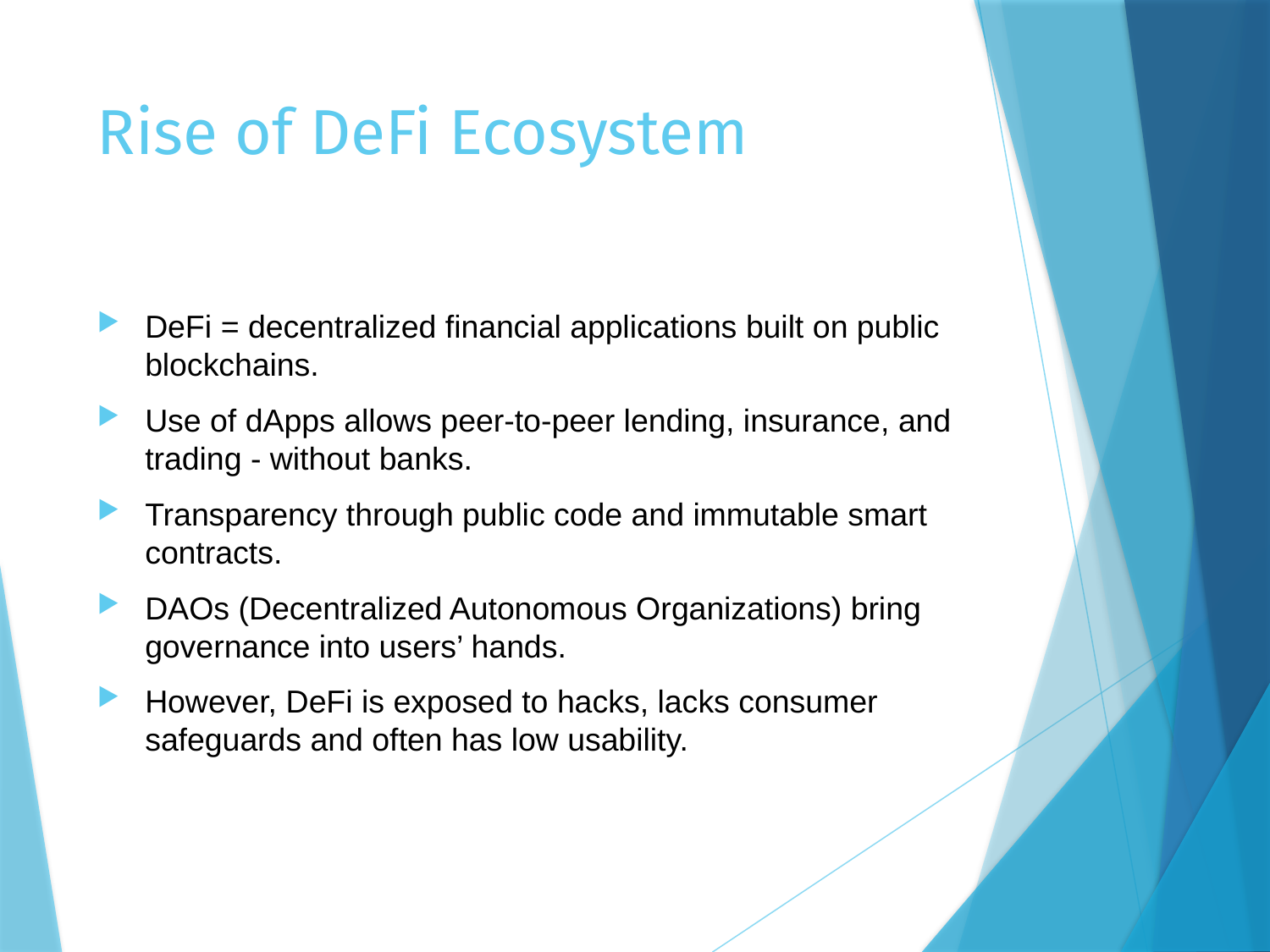

# Rise of DeFi Ecosystem
DeFi = decentralized financial applications built on public blockchains.
Use of dApps allows peer-to-peer lending, insurance, and trading - without banks.
Transparency through public code and immutable smart contracts.
DAOs (Decentralized Autonomous Organizations) bring governance into users’ hands.
However, DeFi is exposed to hacks, lacks consumer safeguards and often has low usability.